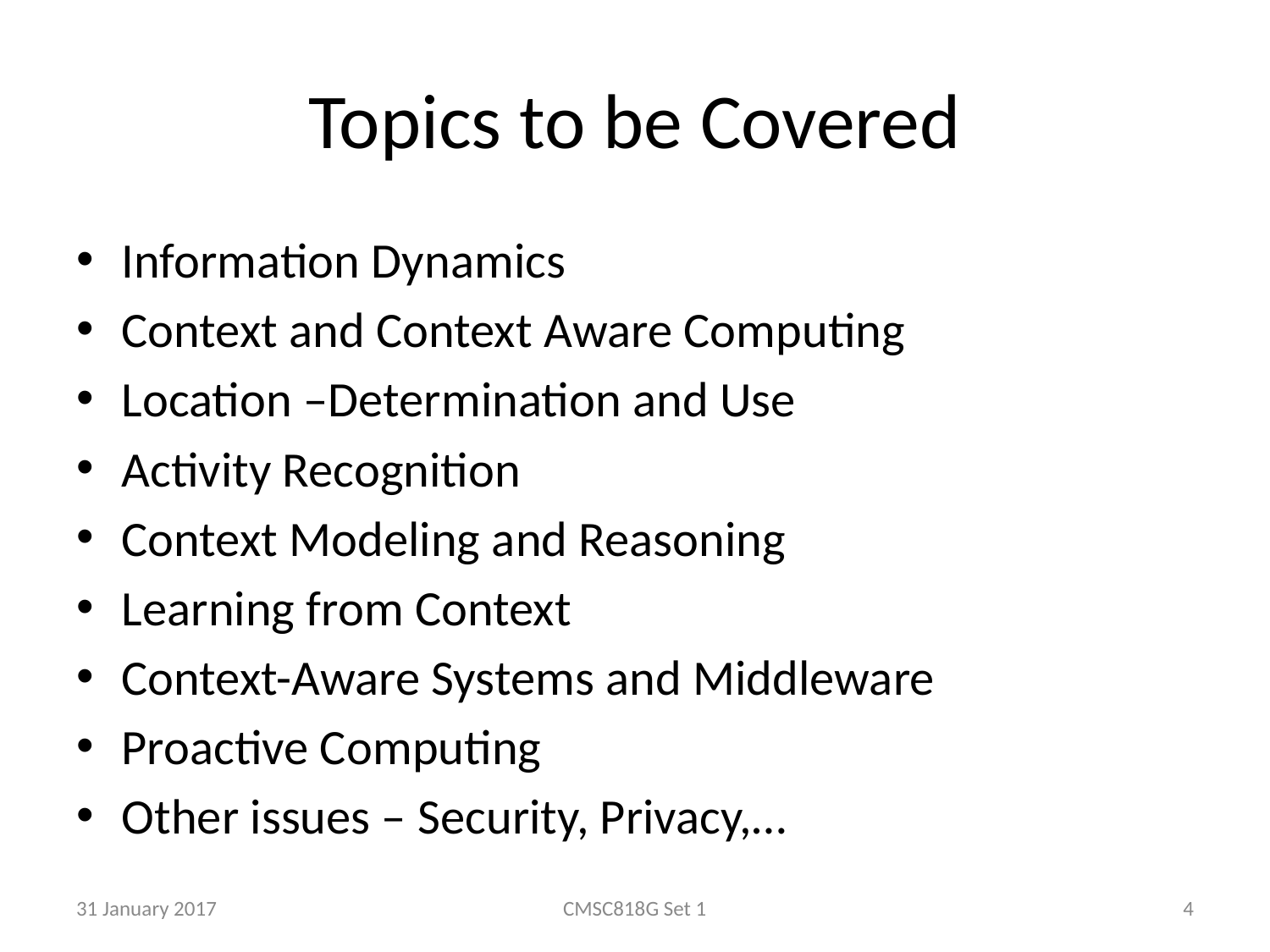

# Topics to be Covered
Information Dynamics
Context and Context Aware Computing
Location –Determination and Use
Activity Recognition
Context Modeling and Reasoning
Learning from Context
Context-Aware Systems and Middleware
Proactive Computing
Other issues – Security, Privacy,…

31 January 2017
CMSC818G Set 1
4